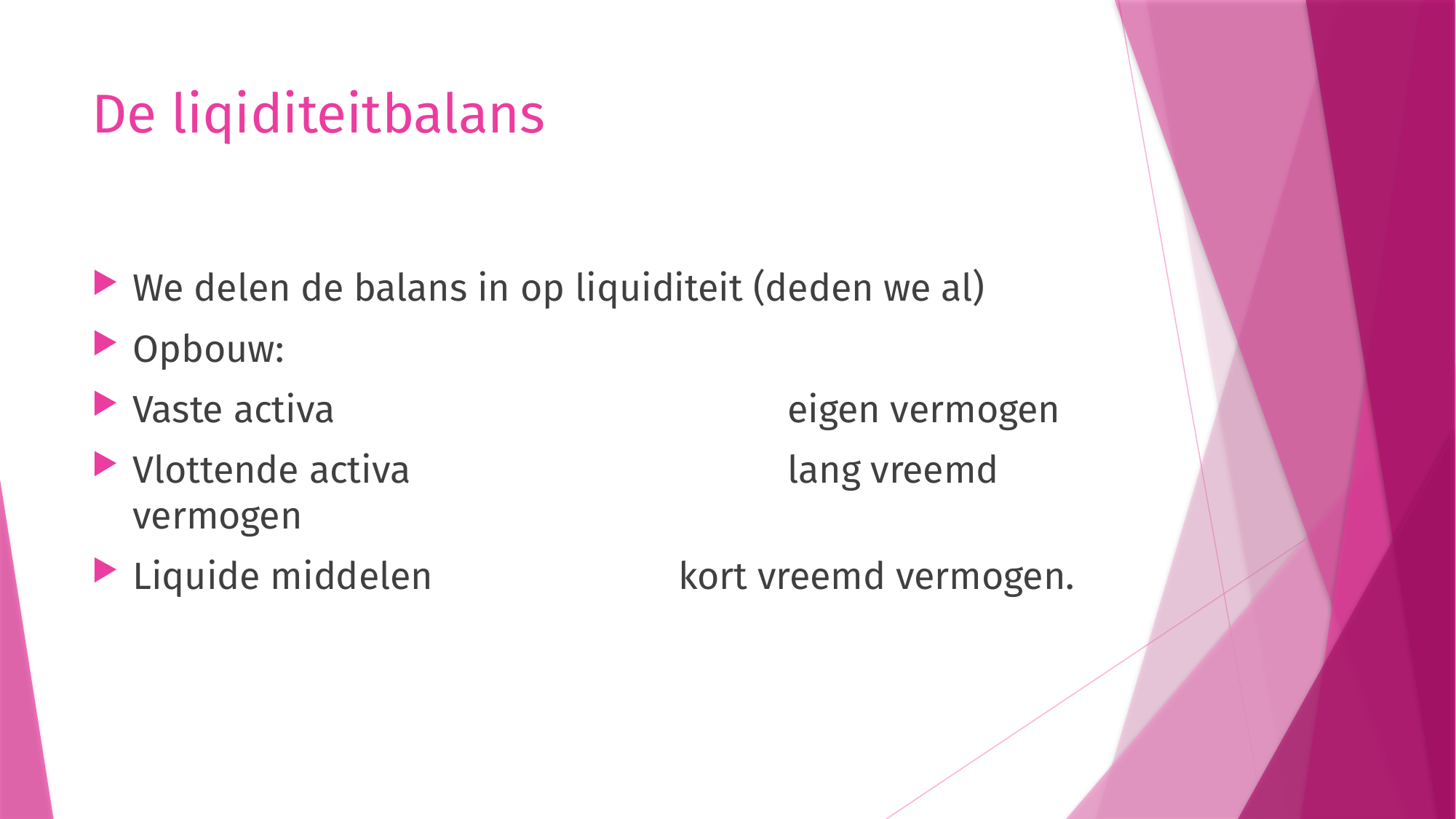

# De liqiditeitbalans
We delen de balans in op liquiditeit (deden we al)
Opbouw:
Vaste activa					eigen vermogen
Vlottende activa				lang vreemd vermogen
Liquide middelen			kort vreemd vermogen.